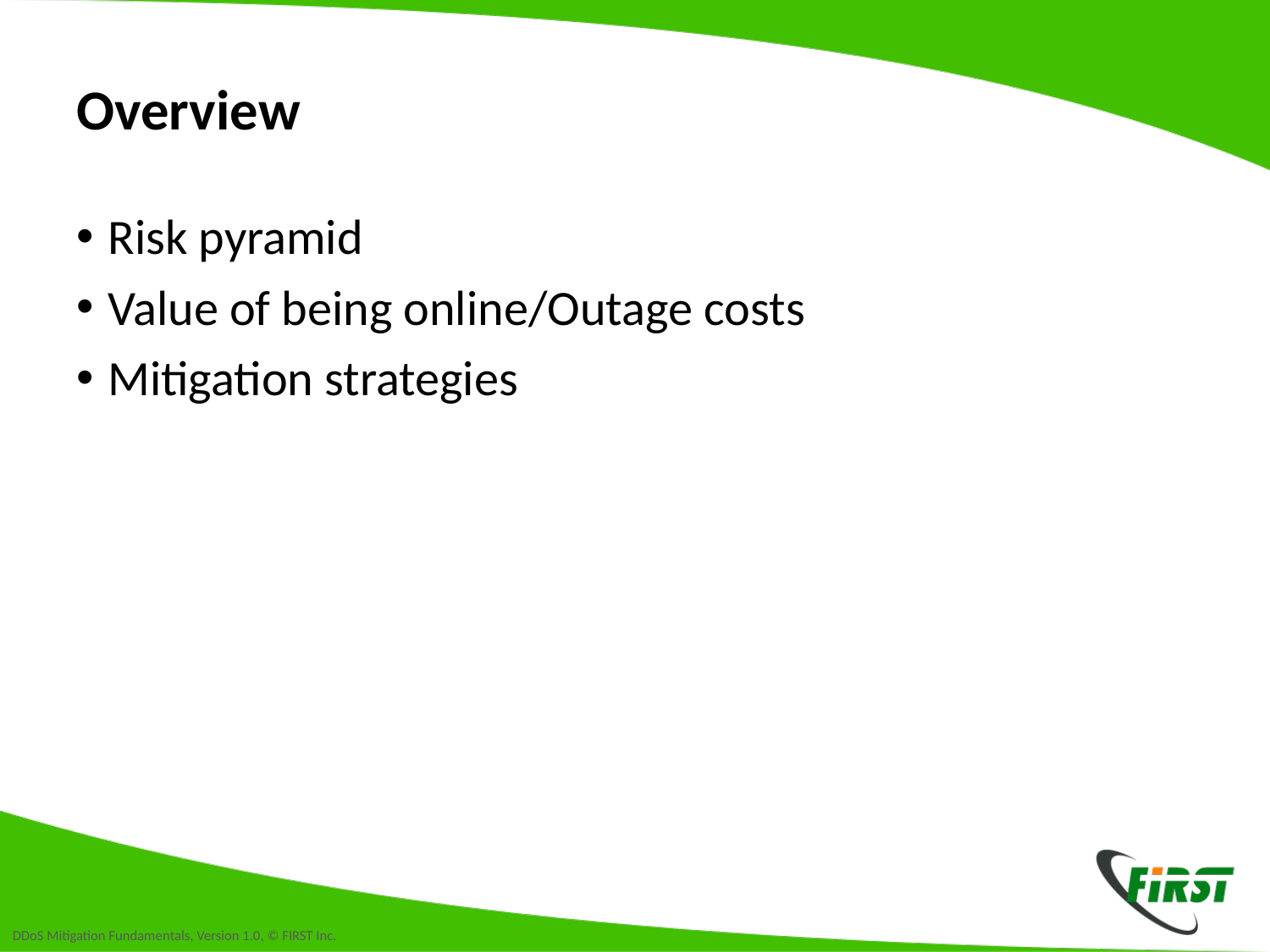

# Overview
Risk pyramid
Value of being online/Outage costs
Mitigation strategies